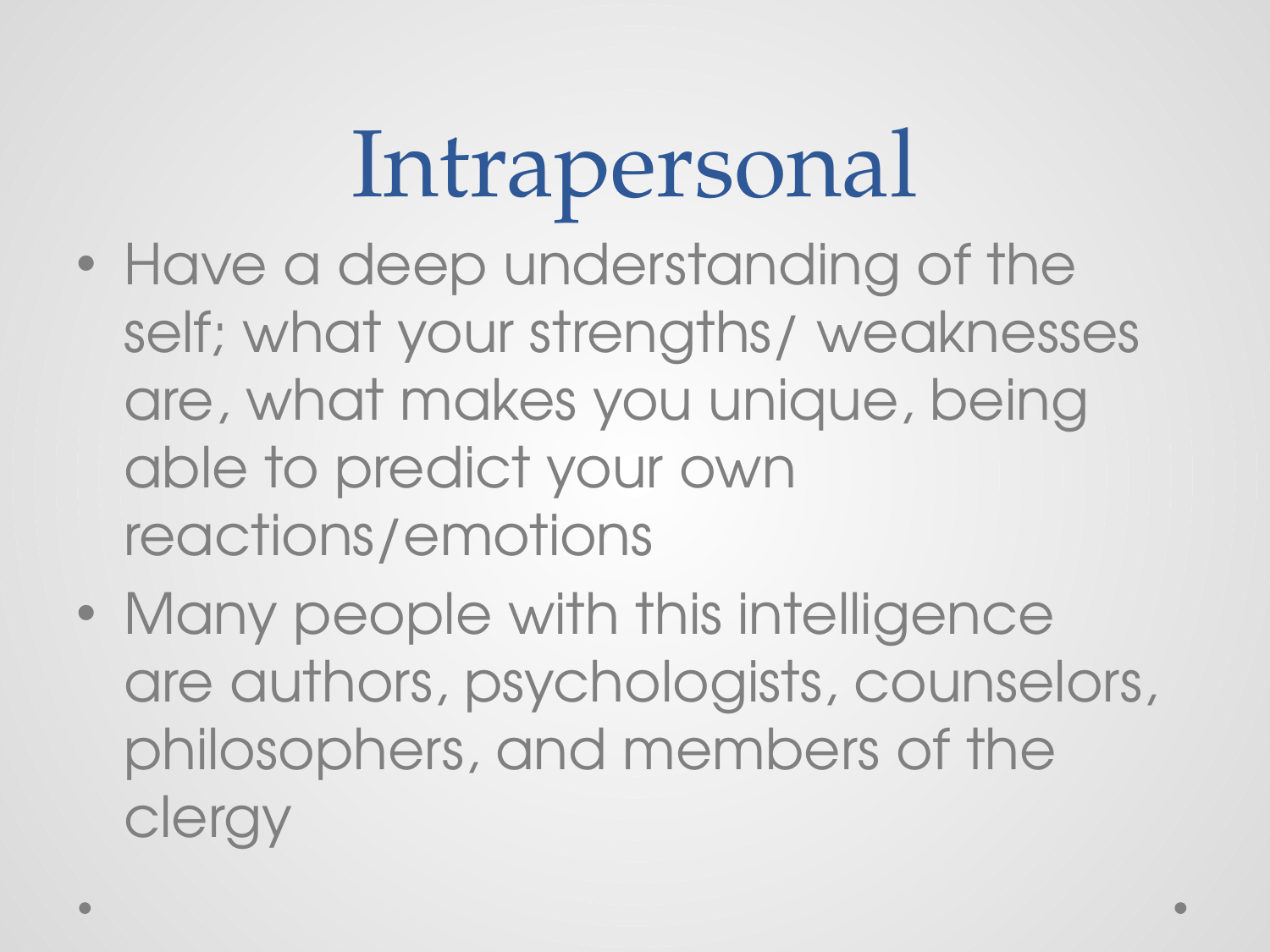

# Intrapersonal
Have a deep understanding of the self; what your strengths/ weaknesses are, what makes you unique, being able to predict your own reactions/emotions
Many people with this intelligence are authors, psychologists, counselors, philosophers, and members of the clergy